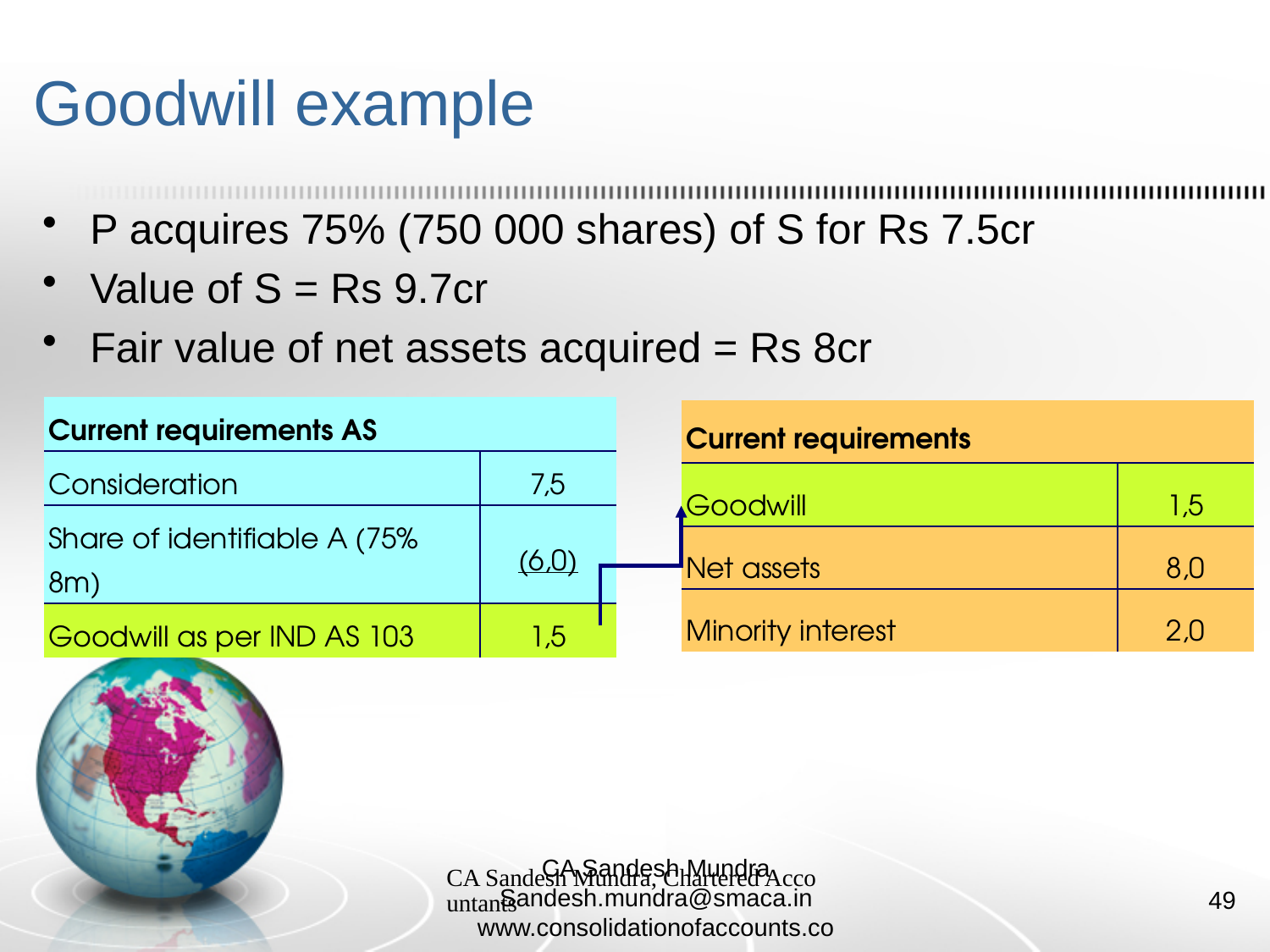

# Goodwill example
P acquires 75% (750 000 shares) of S for Rs 7.5cr
Value of S = Rs 9.7cr
Fair value of net assets acquired = Rs 8cr
| Current requirements AS |  |
| --- | --- |
| Consideration | 7,5 |
| Share of identifiable A (75% 8m) | (6,0) |
| Goodwill as per IND AS 103 | 1,5 |
| Current requirements |  |
| --- | --- |
| Goodwill | 1,5 |
| Net assets | 8,0 |
| Minority interest | 2,0 |
CA Sandesh Mundra, Chartered Accountants
49